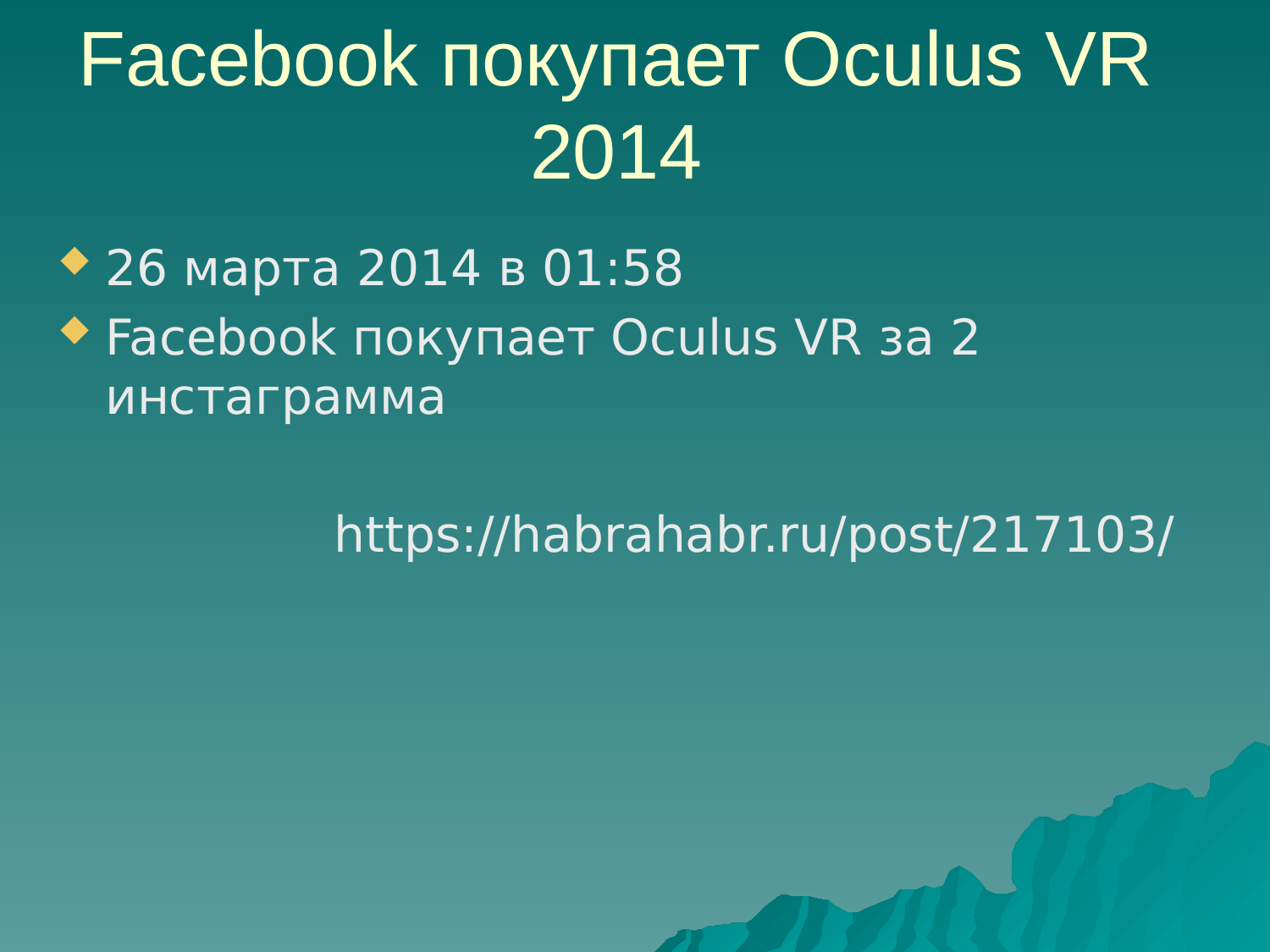

# Facebook покупает Oculus VR 2014
26 марта 2014 в 01:58
Facebook покупает Oculus VR за 2 инстаграмма

https://habrahabr.ru/post/217103/